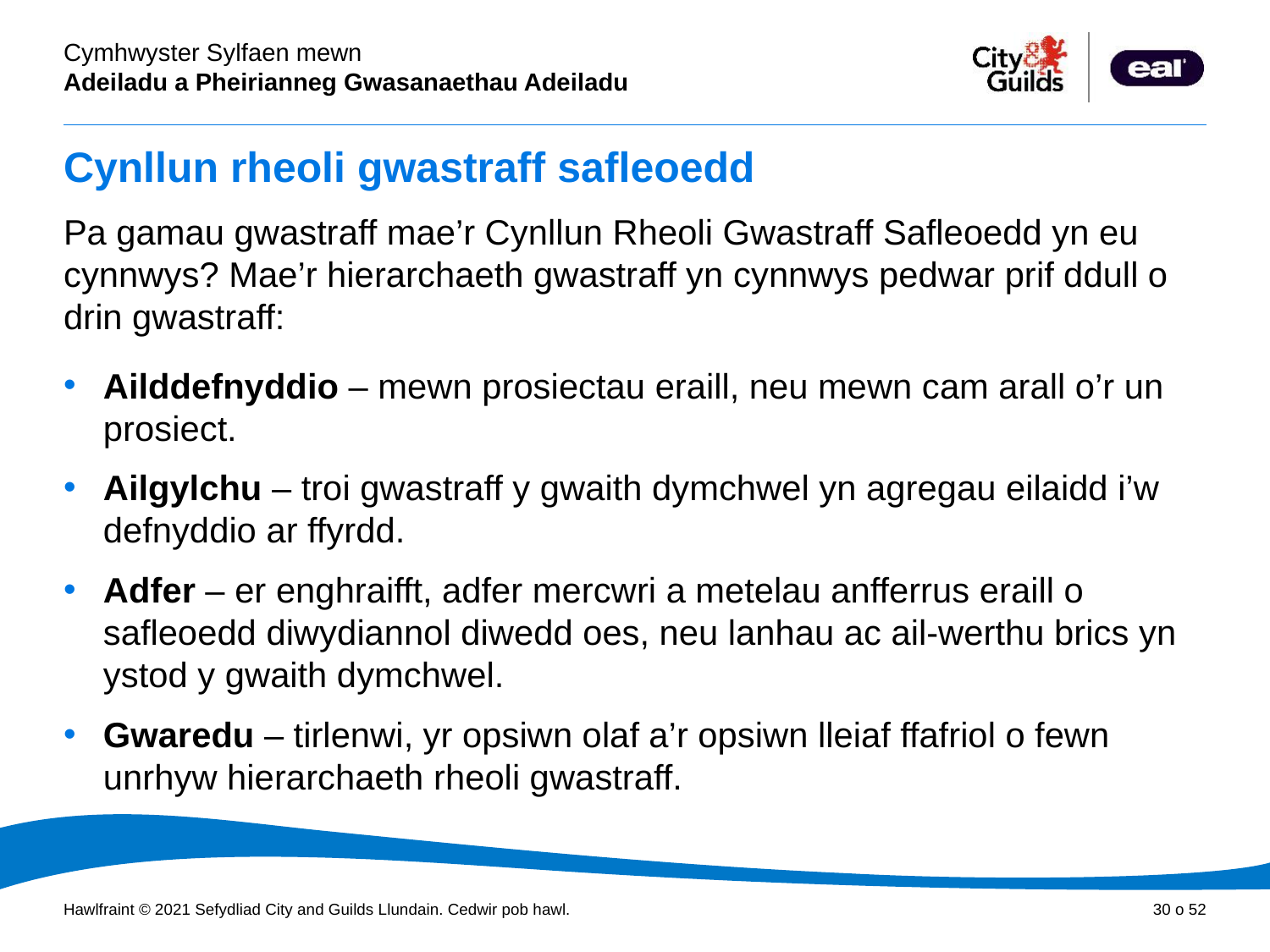

# Cynllun rheoli gwastraff safleoedd
Pa gamau gwastraff mae’r Cynllun Rheoli Gwastraff Safleoedd yn eu cynnwys? Mae’r hierarchaeth gwastraff yn cynnwys pedwar prif ddull o drin gwastraff:
Ailddefnyddio – mewn prosiectau eraill, neu mewn cam arall o’r un prosiect.
Ailgylchu – troi gwastraff y gwaith dymchwel yn agregau eilaidd i’w defnyddio ar ffyrdd.
Adfer – er enghraifft, adfer mercwri a metelau anfferrus eraill o safleoedd diwydiannol diwedd oes, neu lanhau ac ail-werthu brics yn ystod y gwaith dymchwel.
Gwaredu – tirlenwi, yr opsiwn olaf a’r opsiwn lleiaf ffafriol o fewn unrhyw hierarchaeth rheoli gwastraff.